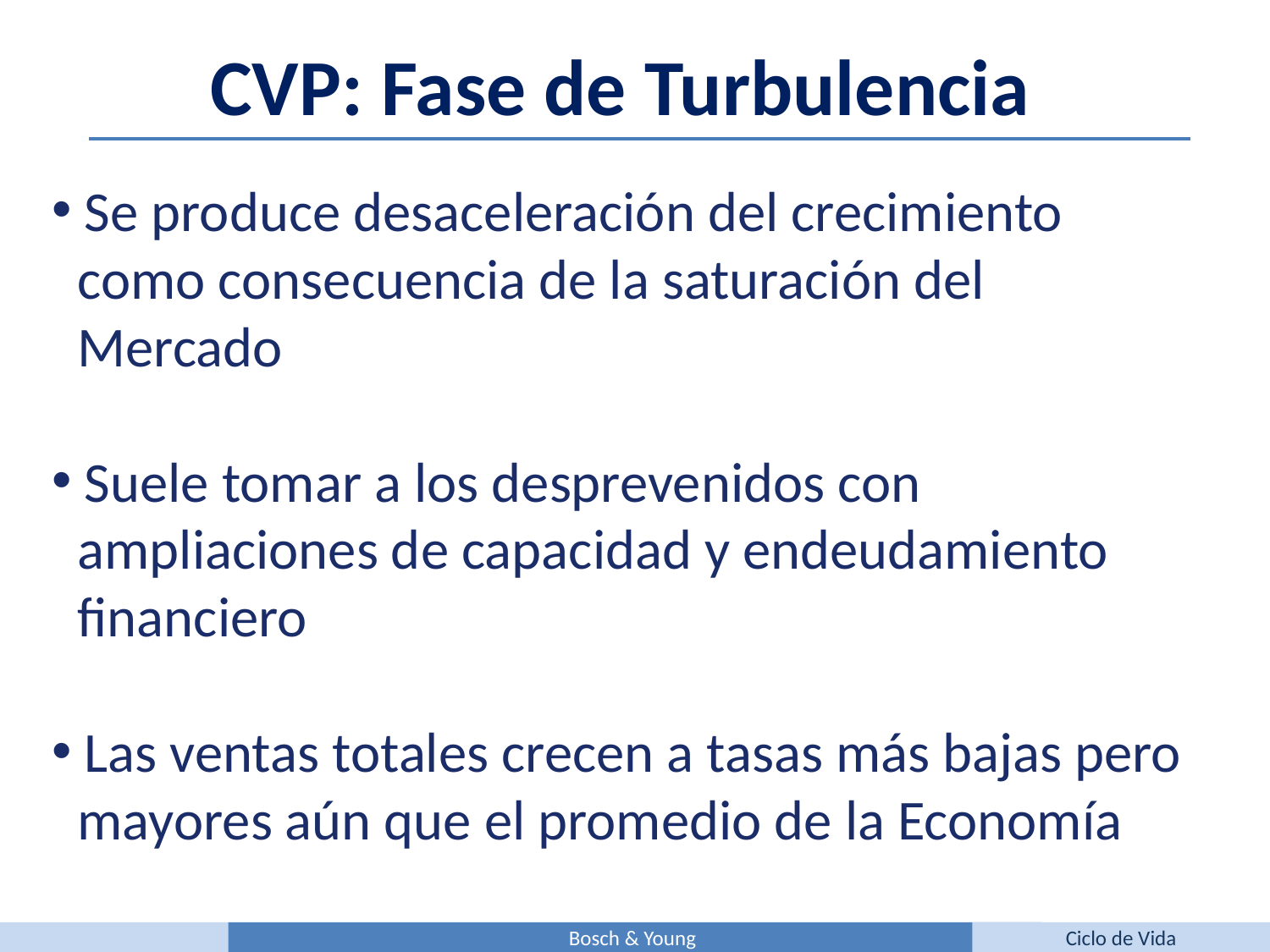

CVP: Fase de Turbulencia
 Se produce desaceleración del crecimiento
  como consecuencia de la saturación del
  Mercado

 Suele tomar a los desprevenidos con
  ampliaciones de capacidad y endeudamiento
  financiero

 Las ventas totales crecen a tasas más bajas pero
  mayores aún que el promedio de la Economía

Bosch & Young
Ciclo de Vida